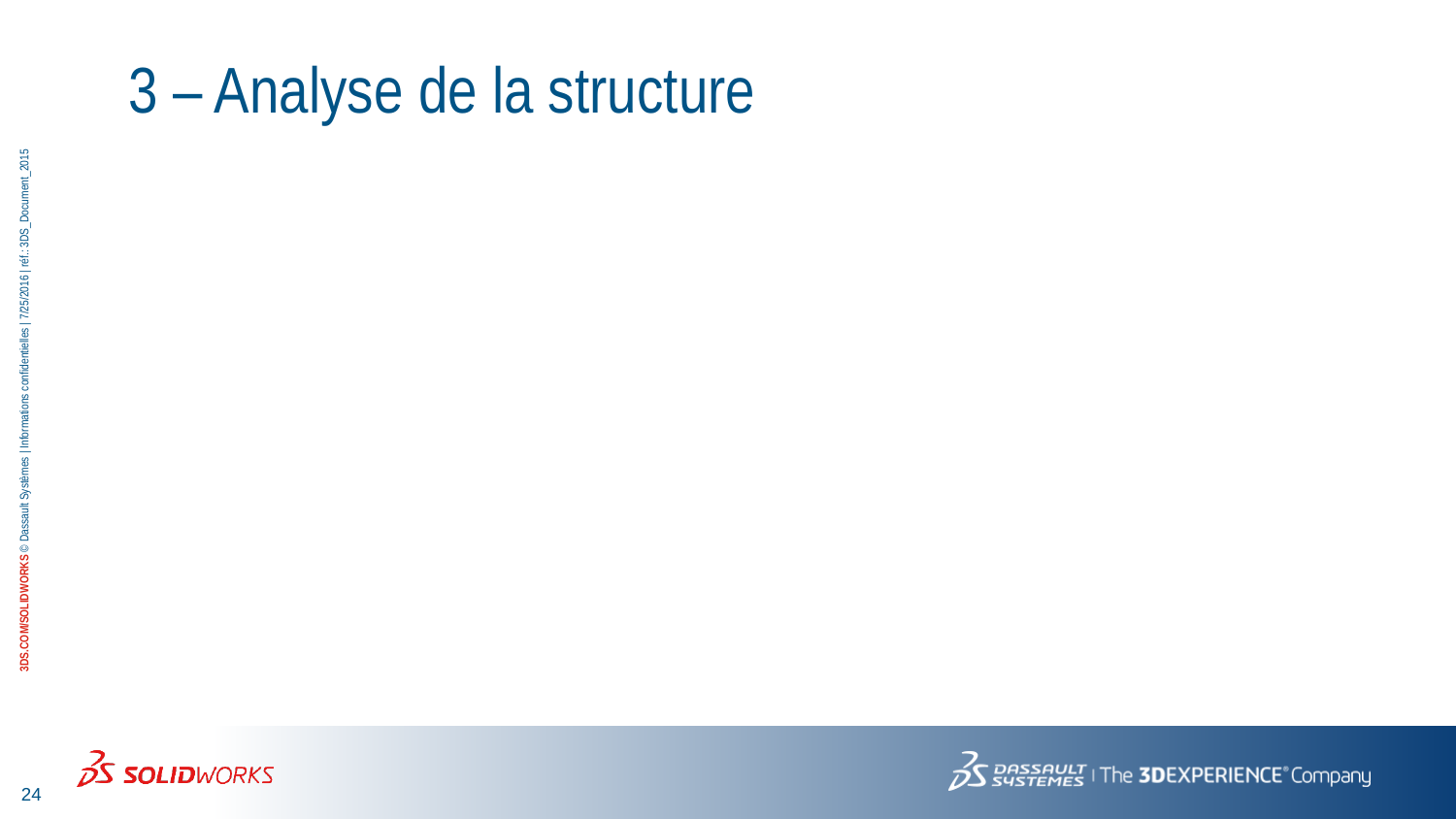

# 3 – Analyse de la structure